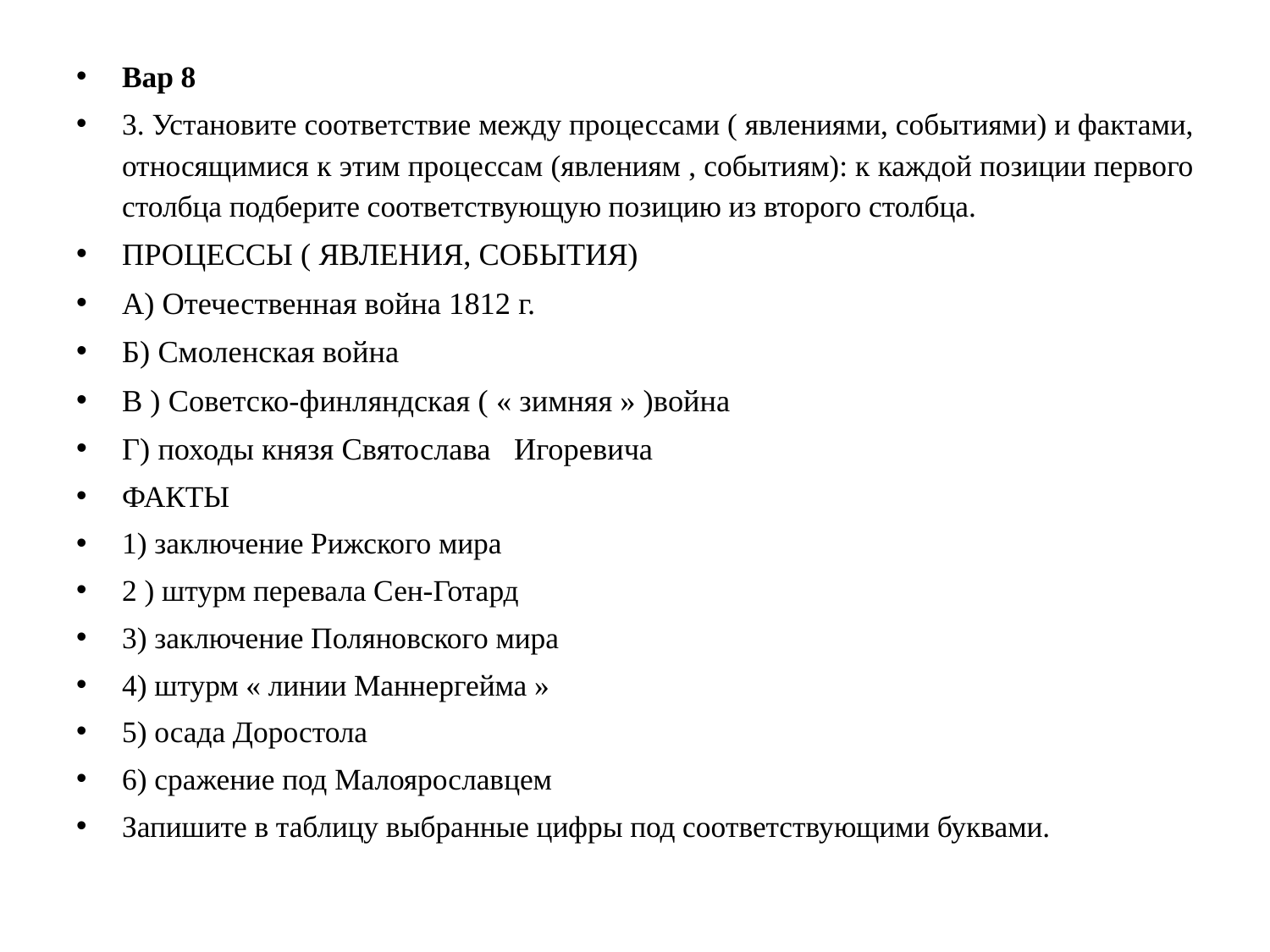

Вар 8
3. Установите соответствие между процессами ( явлениями, событиями) и фактами, относящимися к этим процессам (явлениям , событиям): к каждой позиции первого столбца подберите соответствующую позицию из второго столбца.
ПРОЦЕССЫ ( ЯВЛЕНИЯ, СОБЫТИЯ)
A) Отечественная война 1812 г.
Б) Смоленская война
B ) Советско-финляндская ( « зимняя » )война
Г) походы князя Святослава   Игоревича
ФАКТЫ
1) заключение Рижского мира
2 ) штурм перевала Сен-Готард
3) заключение Поляновского мира
4) штурм « линии Маннергейма »
5) осада Доростола
6) сражение под Малоярославцем
Запишите в таблицу выбранные цифры под соответствующими буквами.